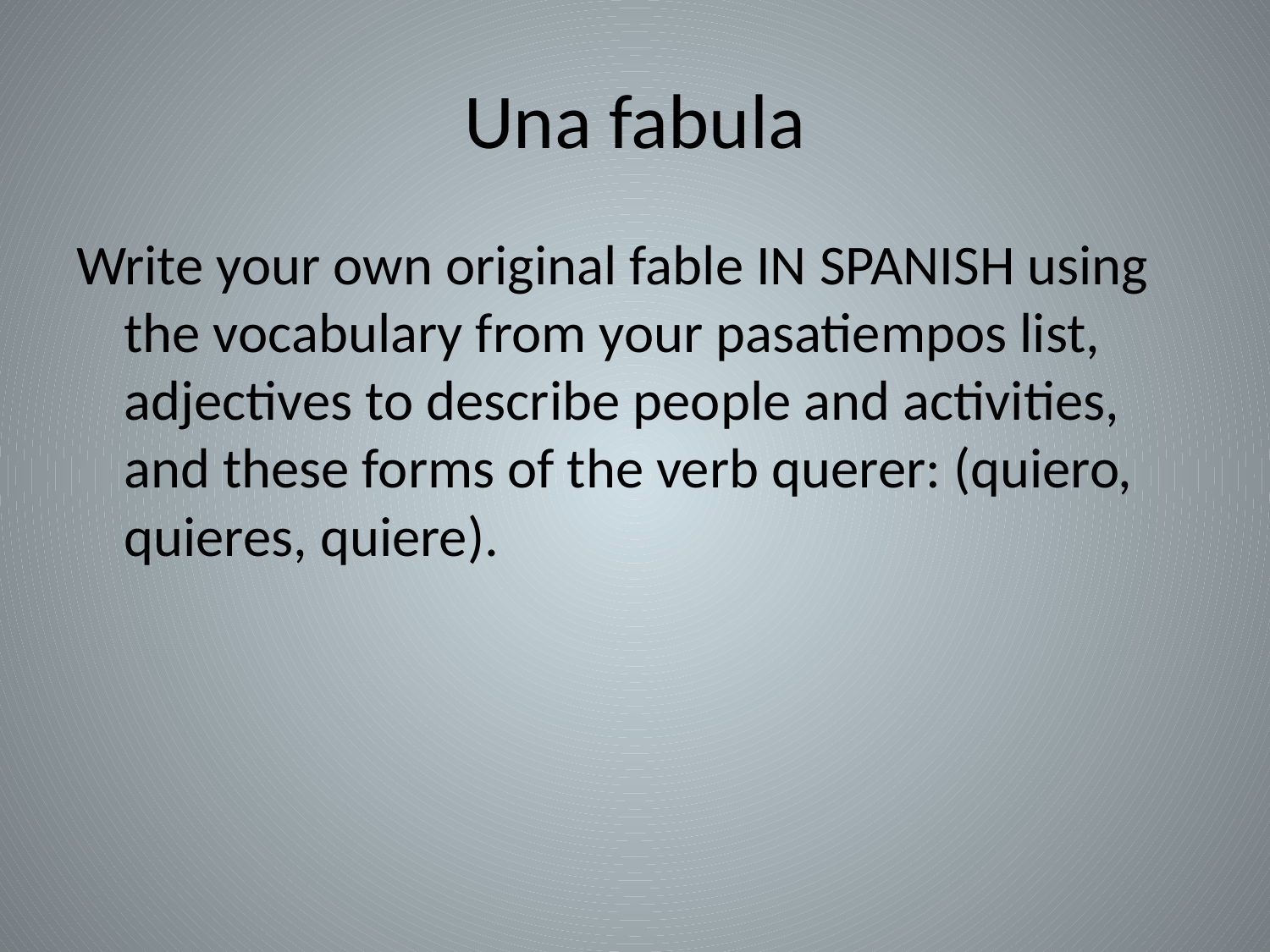

# Una fabula
Write your own original fable IN SPANISH using the vocabulary from your pasatiempos list, adjectives to describe people and activities, and these forms of the verb querer: (quiero, quieres, quiere).